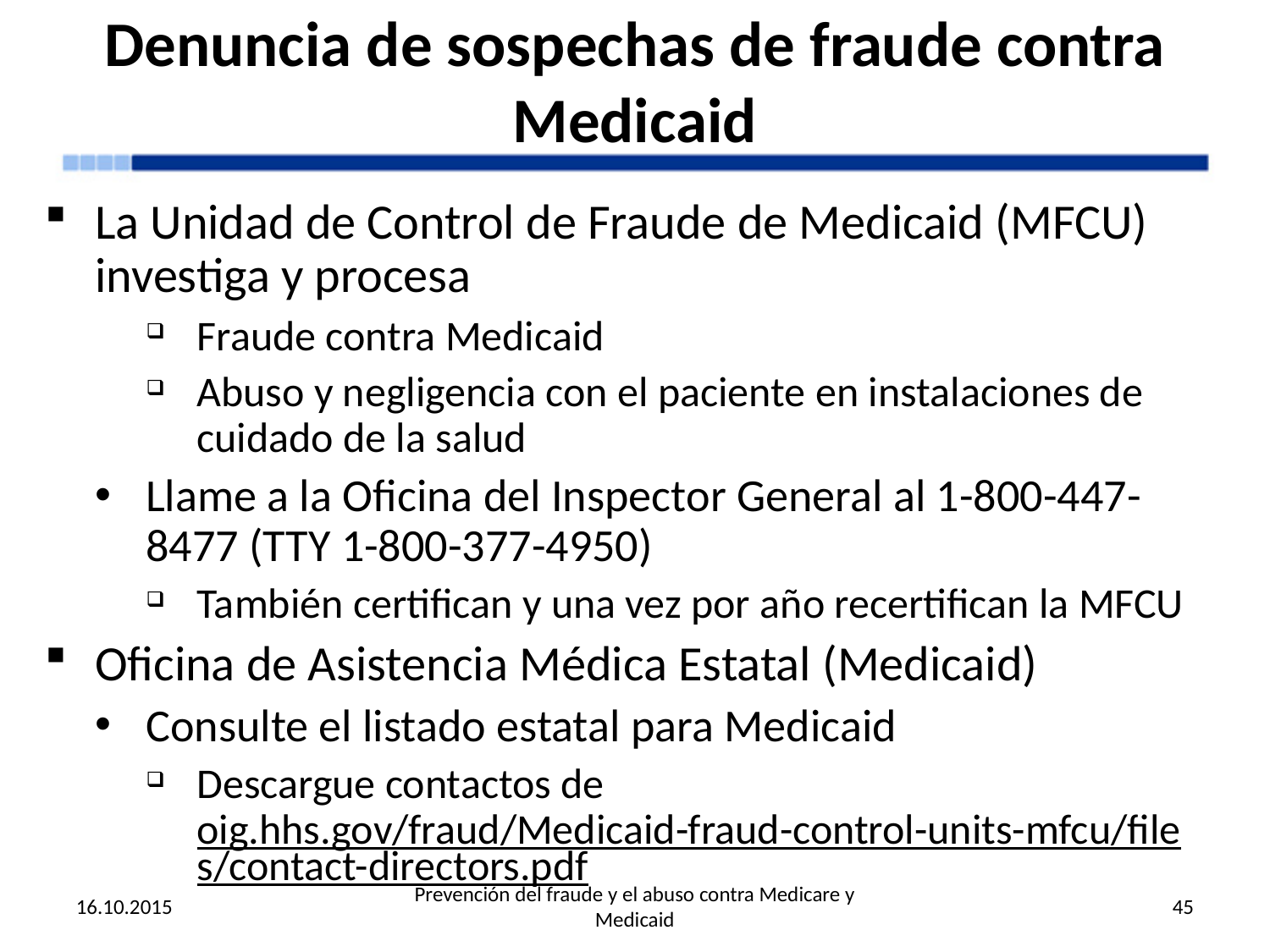

# Denuncia de sospechas de fraude contra Medicaid
La Unidad de Control de Fraude de Medicaid (MFCU) investiga y procesa
Fraude contra Medicaid
Abuso y negligencia con el paciente en instalaciones de cuidado de la salud
Llame a la Oficina del Inspector General al 1-800-447-8477 (TTY 1-800-377-4950)
También certifican y una vez por año recertifican la MFCU
Oficina de Asistencia Médica Estatal (Medicaid)
Consulte el listado estatal para Medicaid
Descargue contactos de oig.hhs.gov/fraud/Medicaid-fraud-control-units-mfcu/files/contact-directors.pdf

16.10.2015
Prevención del fraude y el abuso contra Medicare y Medicaid
45